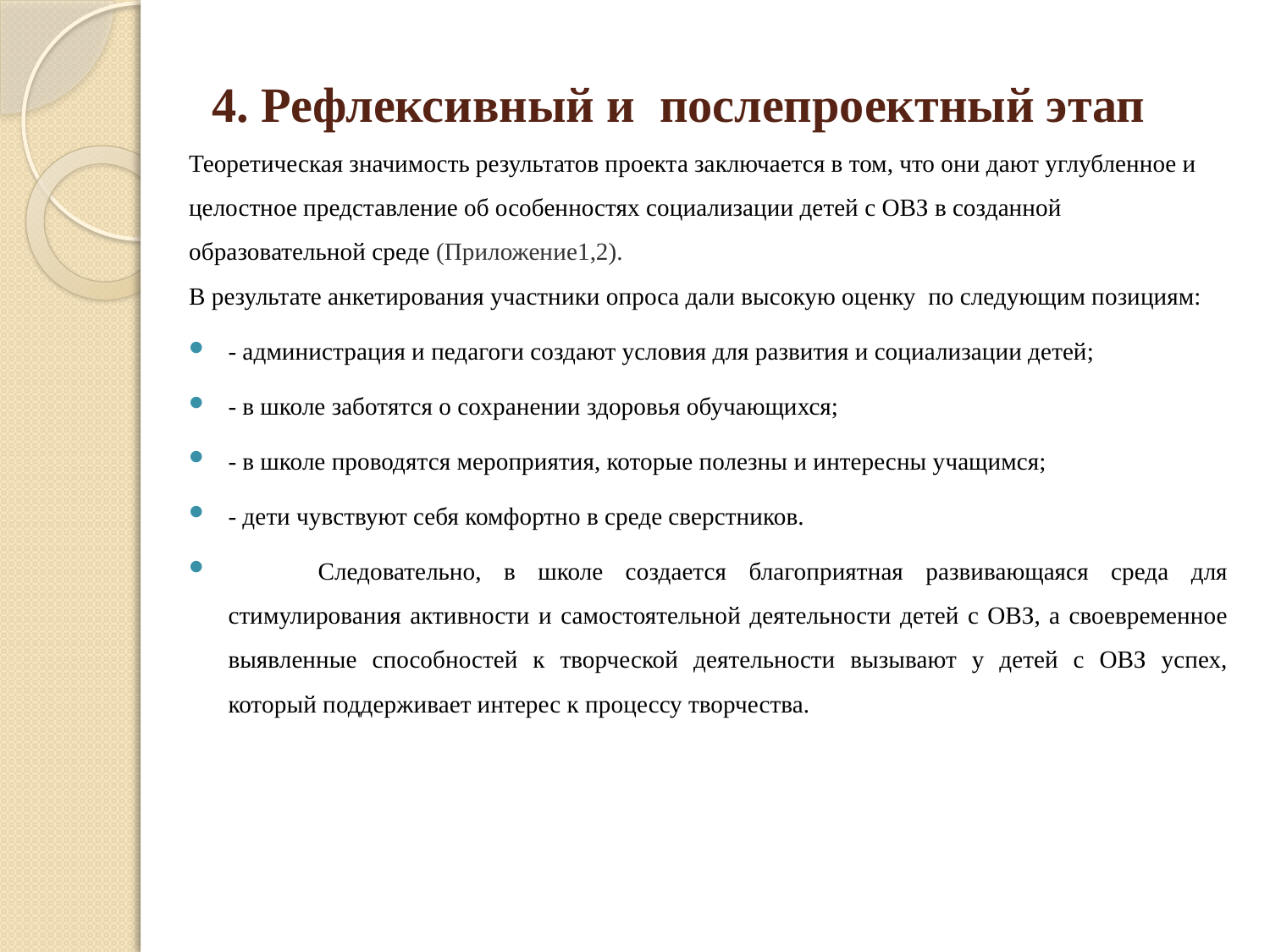

# 4. Рефлексивный и  послепроектный этап
Теоретическая значимость результатов проекта заключается в том, что они дают углубленное и целостное представление об особенностях социализации детей с ОВЗ в созданной  образовательной среде (Приложение1,2).
В результате анкетирования участники опроса дали высокую оценку  по следующим позициям:
- администрация и педагоги создают условия для развития и социализации детей;
- в школе заботятся о сохранении здоровья обучающихся;
- в школе проводятся мероприятия, которые полезны и интересны учащимся;
- дети чувствуют себя комфортно в среде сверстников.
    Следовательно, в школе создается благоприятная развивающаяся среда для стимулирования активности и самостоятельной деятельности детей с ОВЗ, а своевременное выявленные способностей к творческой деятельности вызывают у детей с ОВЗ успех, который поддерживает интерес к процессу творчества.